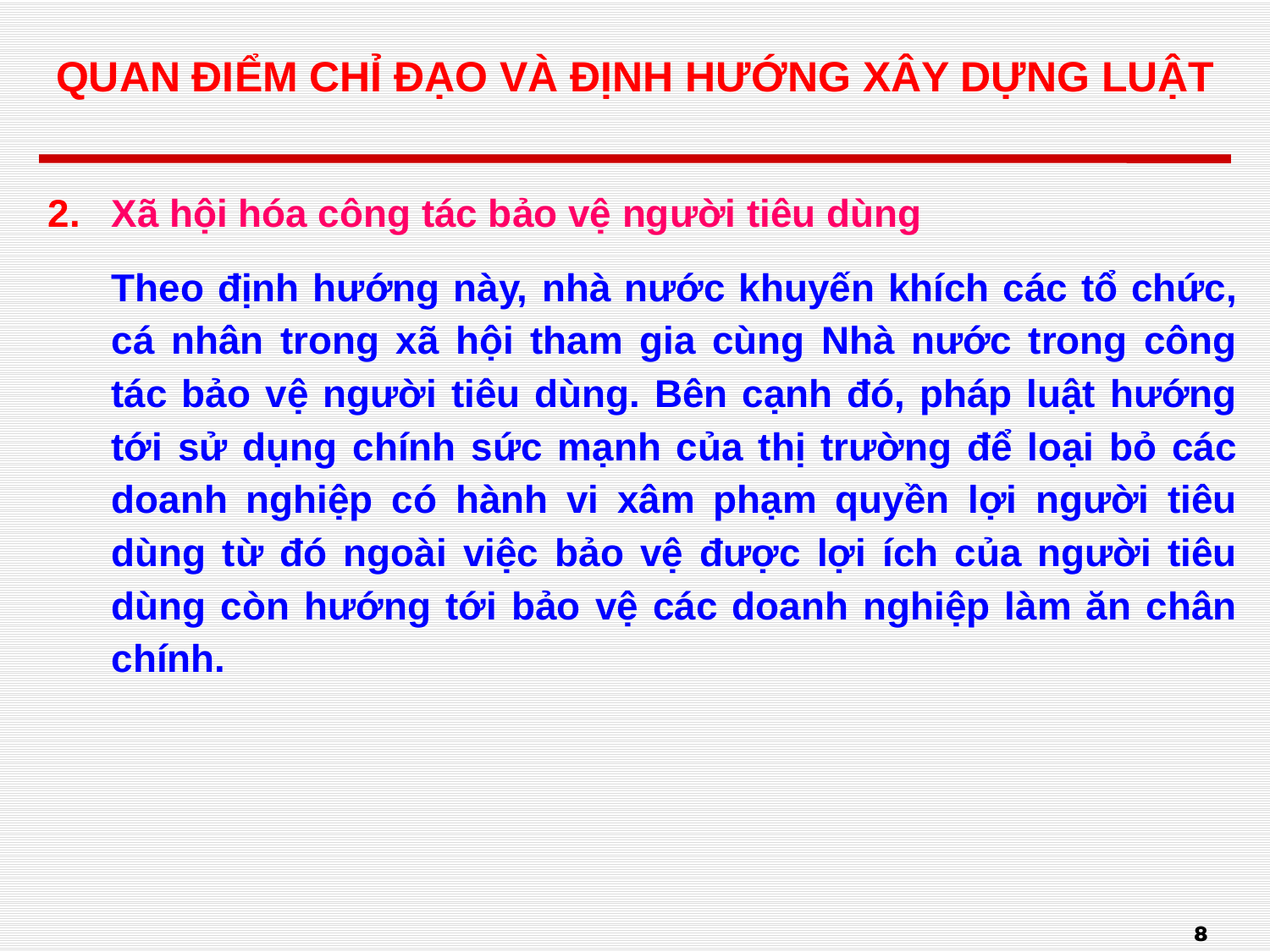

# QUAN ĐIỂM CHỈ ĐẠO VÀ ĐỊNH HƯỚNG XÂY DỰNG LUẬT
Xã hội hóa công tác bảo vệ người tiêu dùng
Theo định hướng này, nhà nước khuyến khích các tổ chức, cá nhân trong xã hội tham gia cùng Nhà nước trong công tác bảo vệ người tiêu dùng. Bên cạnh đó, pháp luật hướng tới sử dụng chính sức mạnh của thị trường để loại bỏ các doanh nghiệp có hành vi xâm phạm quyền lợi người tiêu dùng từ đó ngoài việc bảo vệ được lợi ích của người tiêu dùng còn hướng tới bảo vệ các doanh nghiệp làm ăn chân chính.